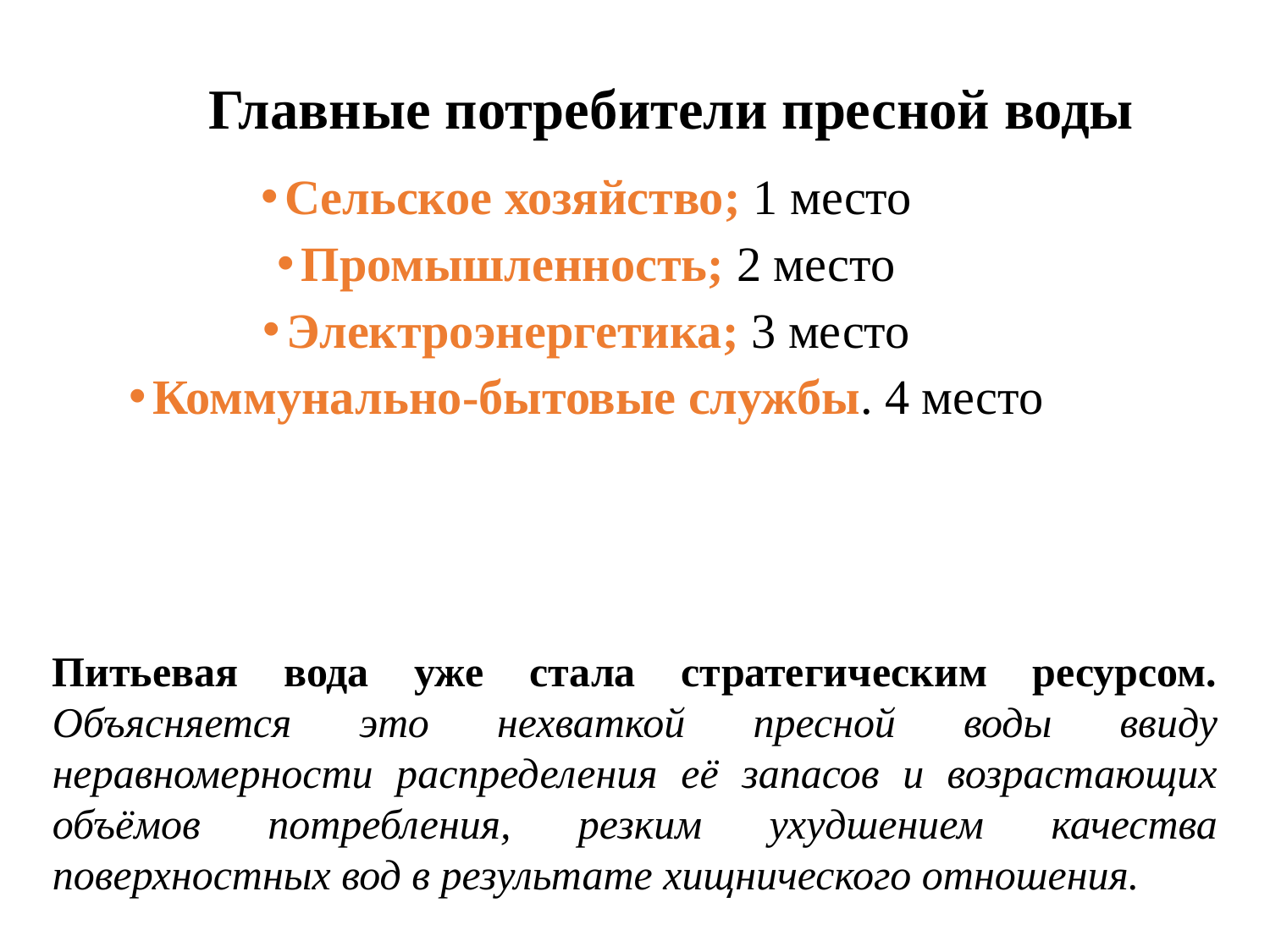

# Главные потребители пресной воды
Сельское хозяйство; 1 место
Промышленность; 2 место
Электроэнергетика; 3 место
Коммунально-бытовые службы. 4 место
Питьевая вода уже стала стратегическим ресурсом. Объясняется это нехваткой пресной воды ввиду неравномерности распределения её запасов и возрастающих объёмов потребления, резким ухудшением качества поверхностных вод в результате хищнического отношения.